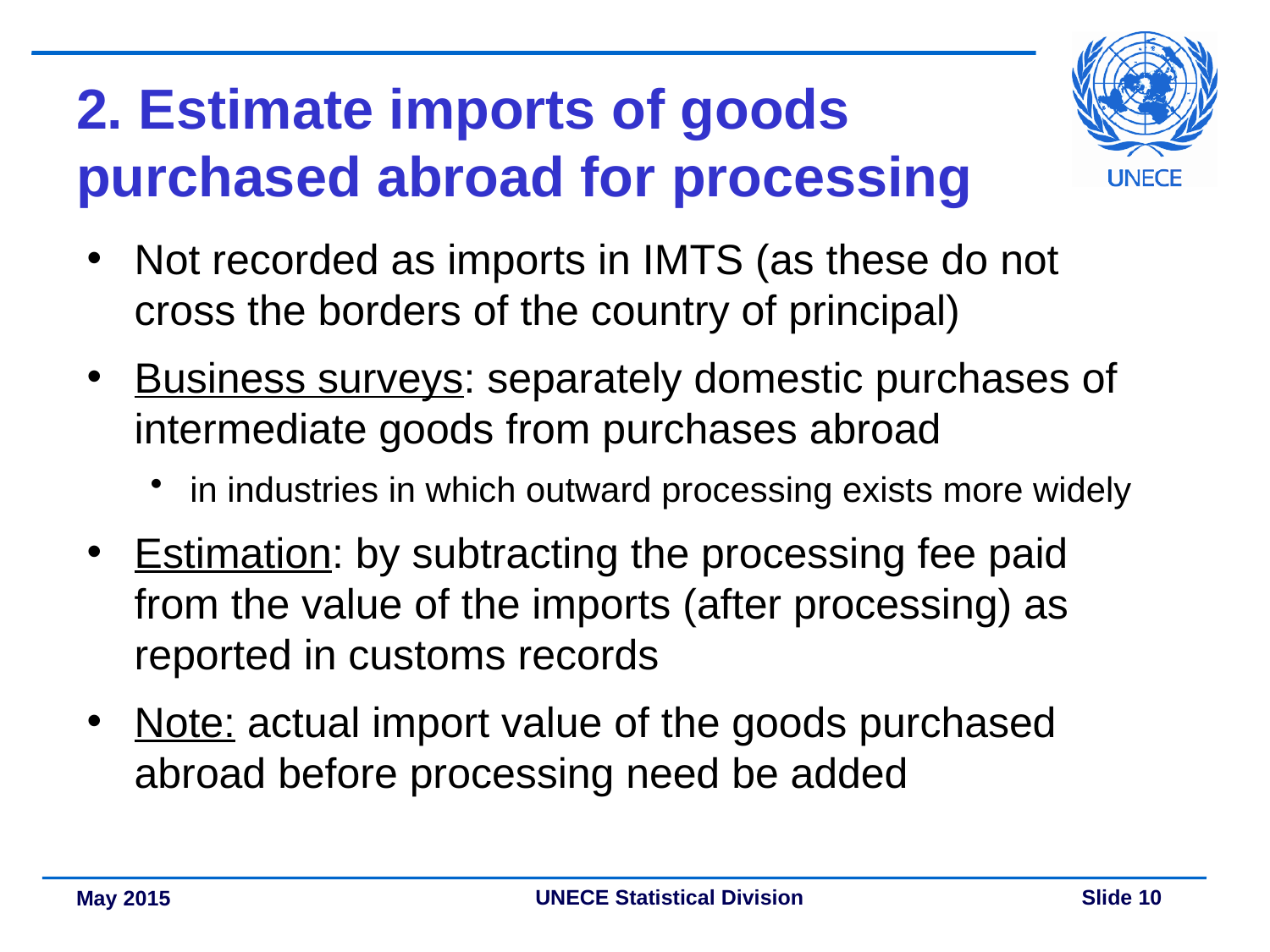

# 2. Estimate imports of goods purchased abroad for processing
Not recorded as imports in IMTS (as these do not cross the borders of the country of principal)
Business surveys: separately domestic purchases of intermediate goods from purchases abroad
in industries in which outward processing exists more widely
Estimation: by subtracting the processing fee paid from the value of the imports (after processing) as reported in customs records
Note: actual import value of the goods purchased abroad before processing need be added
May 2015